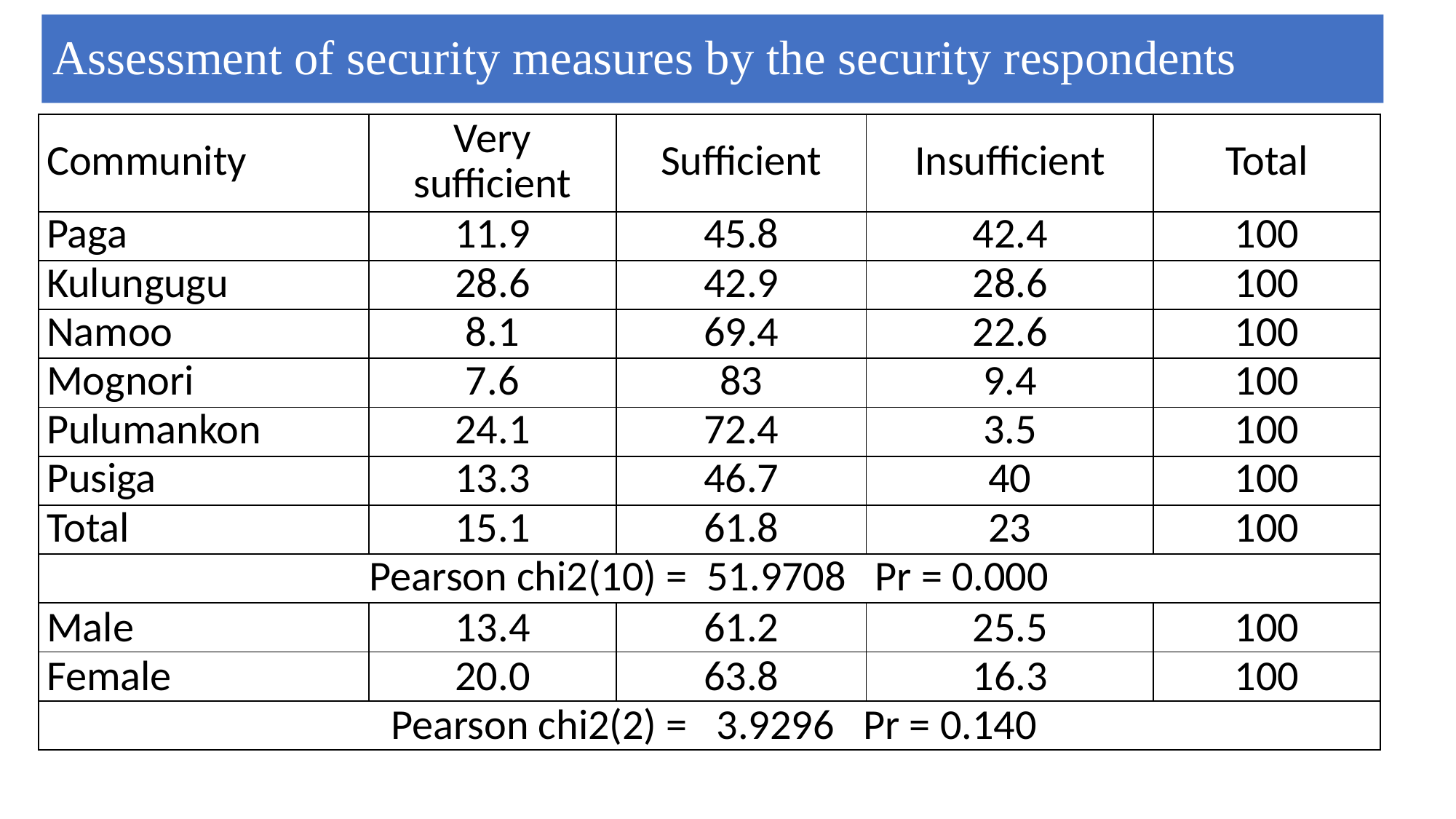

# Assessment of security measures by the security respondents
| Community | Very sufficient | Sufficient | Insufficient | Total |
| --- | --- | --- | --- | --- |
| Paga | 11.9 | 45.8 | 42.4 | 100 |
| Kulungugu | 28.6 | 42.9 | 28.6 | 100 |
| Namoo | 8.1 | 69.4 | 22.6 | 100 |
| Mognori | 7.6 | 83 | 9.4 | 100 |
| Pulumankon | 24.1 | 72.4 | 3.5 | 100 |
| Pusiga | 13.3 | 46.7 | 40 | 100 |
| Total | 15.1 | 61.8 | 23 | 100 |
| Pearson chi2(10) = 51.9708 Pr = 0.000 |  |  |  |  |
| Male | 13.4 | 61.2 | 25.5 | 100 |
| Female | 20.0 | 63.8 | 16.3 | 100 |
| Pearson chi2(2) = 3.9296 Pr = 0.140 |  |  |  |  |